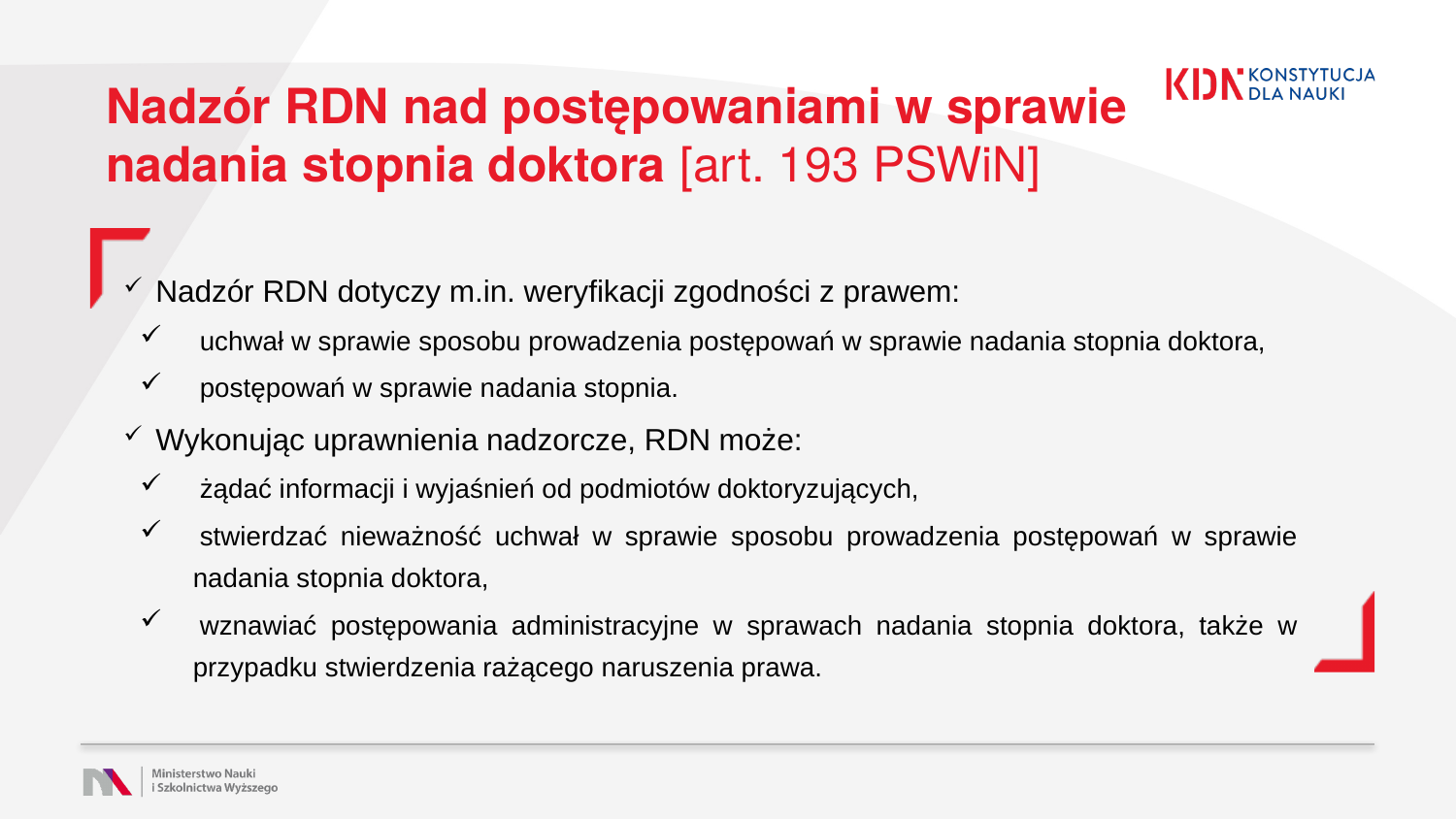

# Nadzór RDN nad postępowaniami w sprawie nadania stopnia doktora [art. 193 PSWiN]
Nadzór RDN dotyczy m.in. weryfikacji zgodności z prawem:
uchwał w sprawie sposobu prowadzenia postępowań w sprawie nadania stopnia doktora,
postępowań w sprawie nadania stopnia.
Wykonując uprawnienia nadzorcze, RDN może:
żądać informacji i wyjaśnień od podmiotów doktoryzujących,
stwierdzać nieważność uchwał w sprawie sposobu prowadzenia postępowań w sprawie nadania stopnia doktora,
wznawiać postępowania administracyjne w sprawach nadania stopnia doktora, także w przypadku stwierdzenia rażącego naruszenia prawa.